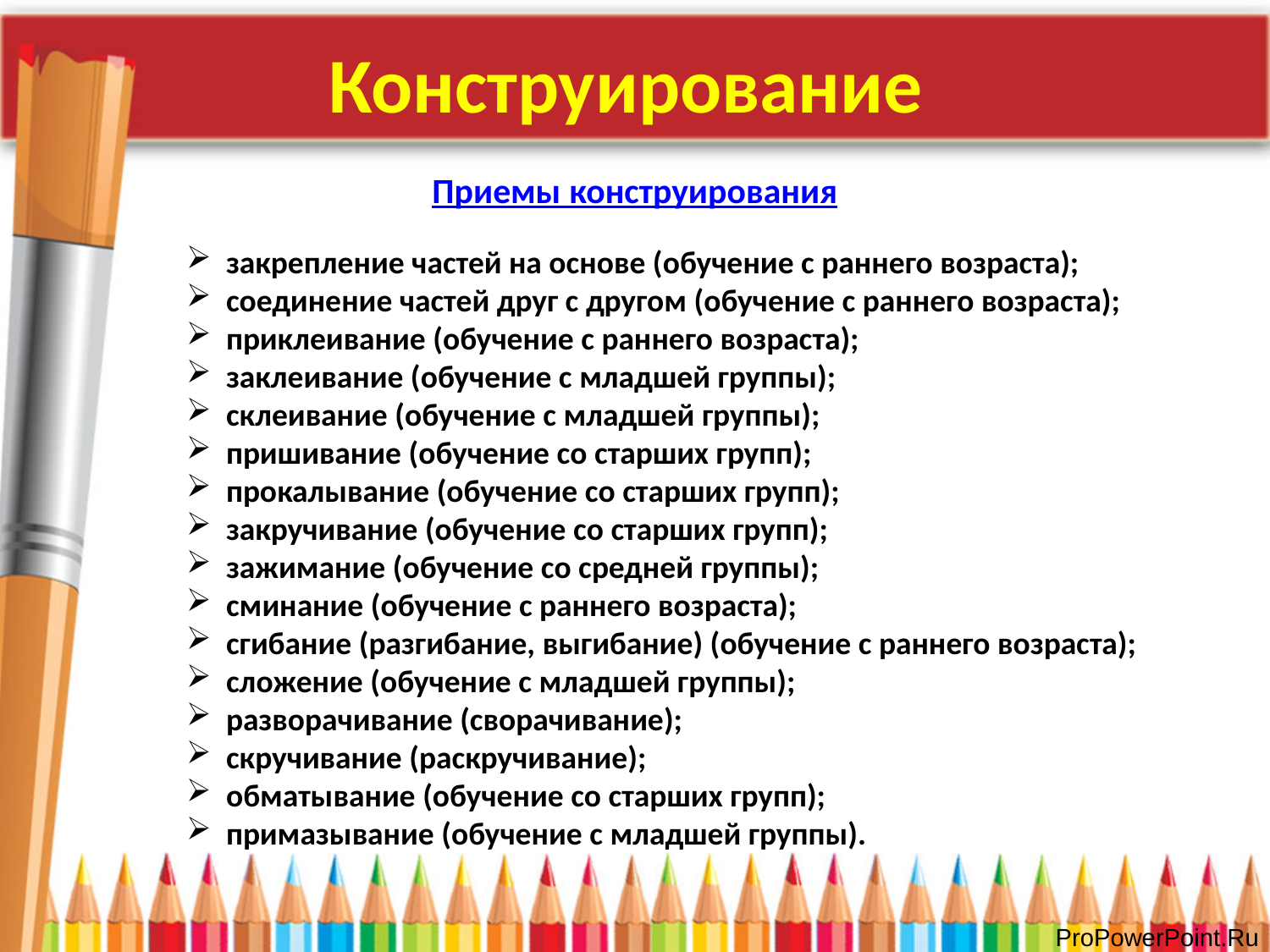

# Конструирование
Приемы конструирования
закрепление частей на основе (обучение с раннего возраста);
соединение частей друг с другом (обучение с раннего возраста);
приклеивание (обучение с раннего возраста);
заклеивание (обучение с младшей группы);
склеивание (обучение с младшей группы);
пришивание (обучение со старших групп);
прокалывание (обучение со старших групп);
закручивание (обучение со старших групп);
зажимание (обучение со средней группы);
сминание (обучение с раннего возраста);
сгибание (разгибание, выгибание) (обучение с раннего возраста);
сложение (обучение с младшей группы);
разворачивание (сворачивание);
скручивание (раскручивание);
обматывание (обучение со старших групп);
примазывание (обучение с младшей группы).